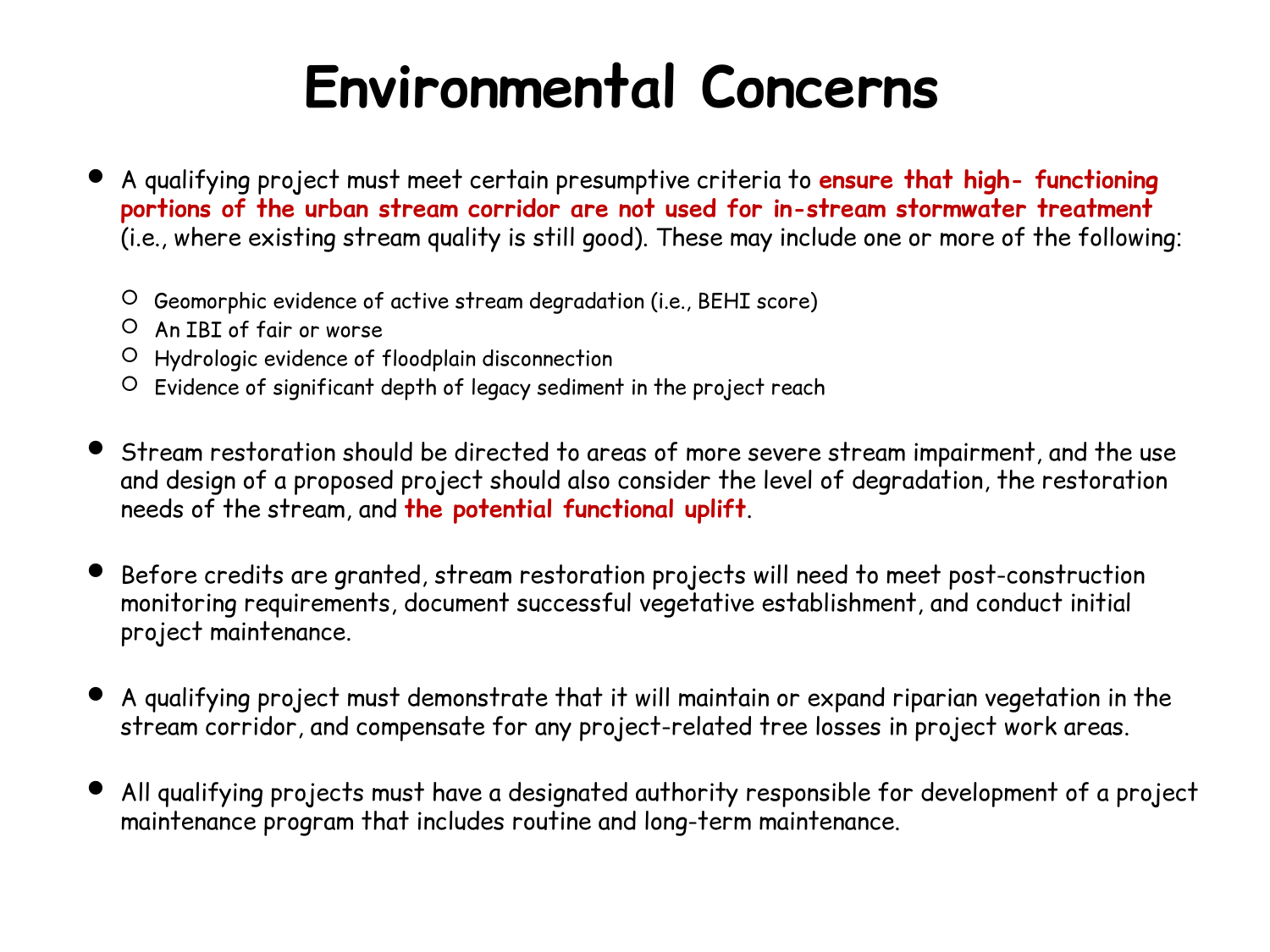

Environmental Concerns
A qualifying project must meet certain presumptive criteria to ensure that high- functioning portions of the urban stream corridor are not used for in-stream stormwater treatment (i.e., where existing stream quality is still good). These may include one or more of the following:

Geomorphic evidence of active stream degradation (i.e., BEHI score)
An IBI of fair or worse
Hydrologic evidence of floodplain disconnection
Evidence of significant depth of legacy sediment in the project reach

Stream restoration should be directed to areas of more severe stream impairment, and the use and design of a proposed project should also consider the level of degradation, the restoration needs of the stream, and the potential functional uplift.

Before credits are granted, stream restoration projects will need to meet post-construction monitoring requirements, document successful vegetative establishment, and conduct initial project maintenance.

A qualifying project must demonstrate that it will maintain or expand riparian vegetation in the stream corridor, and compensate for any project-related tree losses in project work areas.

All qualifying projects must have a designated authority responsible for development of a project maintenance program that includes routine and long-term maintenance.